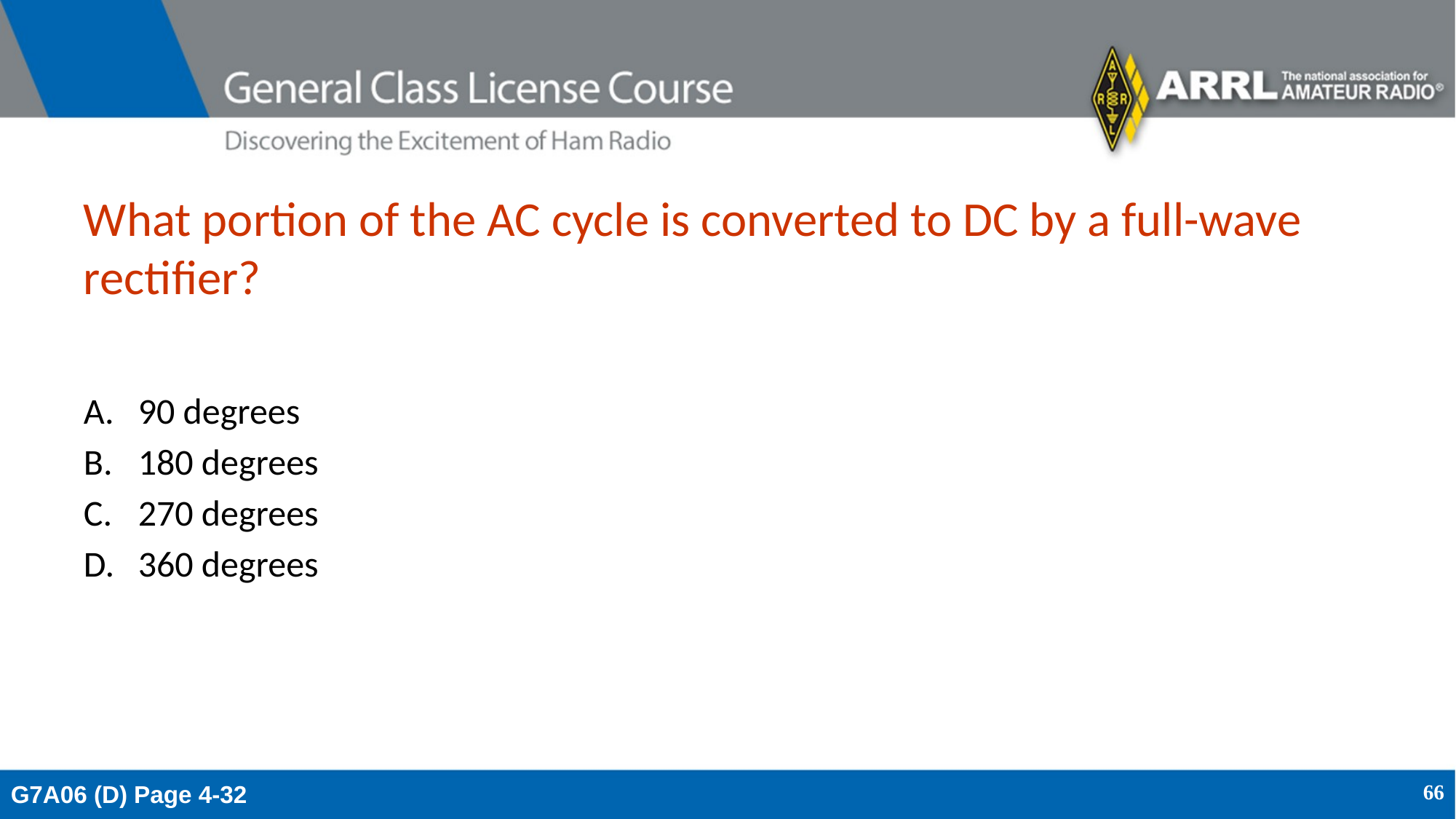

# What portion of the AC cycle is converted to DC by a full-wave rectifier?
90 degrees
180 degrees
270 degrees
360 degrees
G7A06 (D) Page 4-32
66